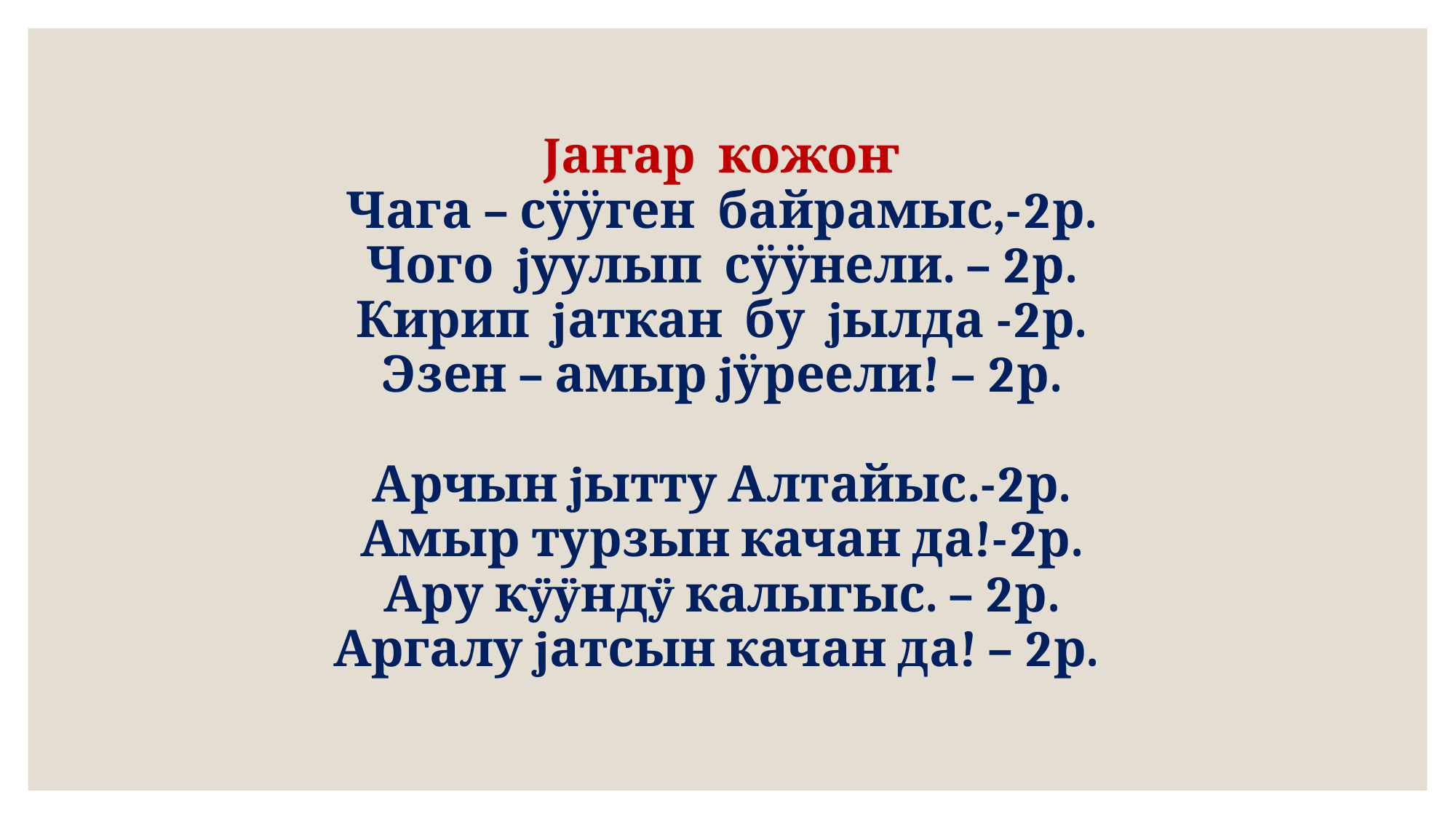

# Jаҥар  кожоҥ Чага – сӱӱген  байрамыс,-2р. Чого  jуулып  сӱӱнели. – 2р. Кирип  jаткан  бу  jылда -2р. Эзен – амыр jӱреели! – 2р.   Арчын jытту Алтайыс.-2р. Амыр турзын качан да!-2р. Ару кÿÿндÿ калыгыс. – 2р. Аргалу jатсын качан да! – 2р.